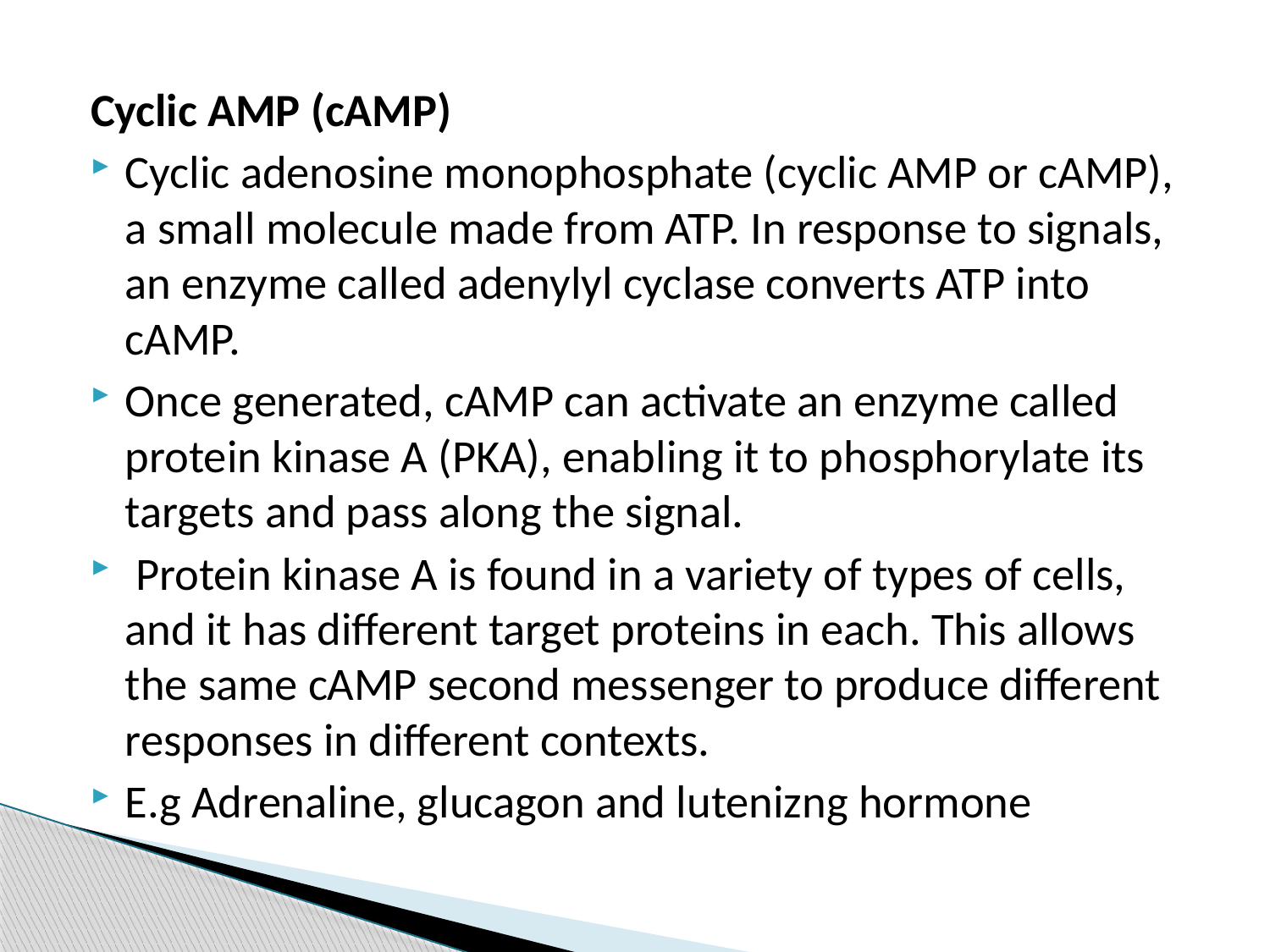

Cyclic AMP (cAMP)
Cyclic adenosine monophosphate (cyclic AMP or cAMP), a small molecule made from ATP. In response to signals, an enzyme called adenylyl cyclase converts ATP into cAMP.
Once generated, cAMP can activate an enzyme called protein kinase A (PKA), enabling it to phosphorylate its targets and pass along the signal.
 Protein kinase A is found in a variety of types of cells, and it has different target proteins in each. This allows the same cAMP second messenger to produce different responses in different contexts.
E.g Adrenaline, glucagon and lutenizng hormone